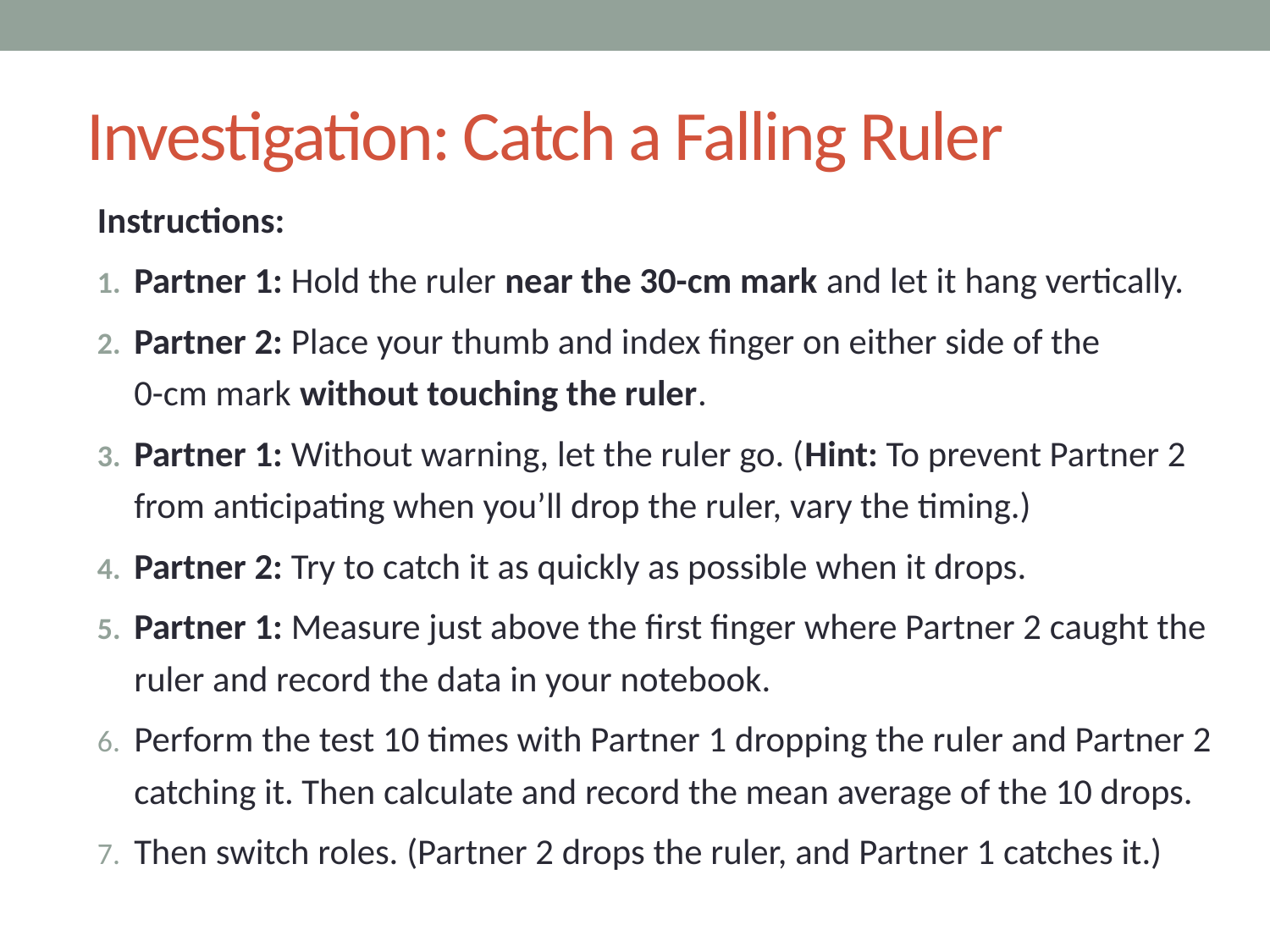

# Investigation: Catch a Falling Ruler
Instructions:
Partner 1: Hold the ruler near the 30-cm mark and let it hang vertically.
Partner 2: Place your thumb and index finger on either side of the
0-cm mark without touching the ruler.
Partner 1: Without warning, let the ruler go. (Hint: To prevent Partner 2 from anticipating when you’ll drop the ruler, vary the timing.)
Partner 2: Try to catch it as quickly as possible when it drops.
Partner 1: Measure just above the first finger where Partner 2 caught the ruler and record the data in your notebook.
Perform the test 10 times with Partner 1 dropping the ruler and Partner 2 catching it. Then calculate and record the mean average of the 10 drops.
Then switch roles. (Partner 2 drops the ruler, and Partner 1 catches it.)